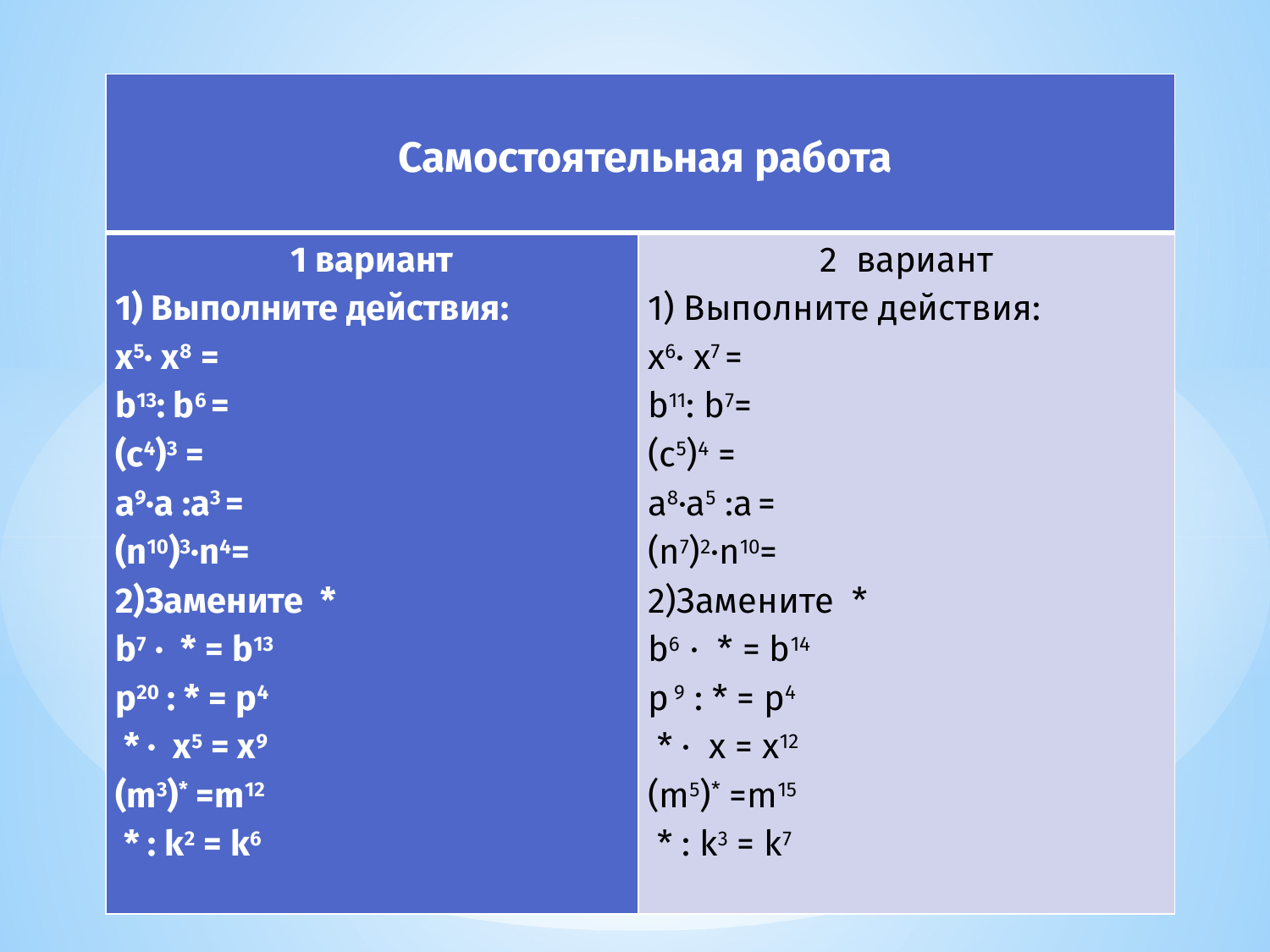

| Самостоятельная работа |  |
| --- | --- |
| 1 вариант 1) Выполните действия: x5∙ x8 = b13: b6 = (c4)3 = a9∙a :a3 = (n10)3∙n4= 2)Замените \* b7 ∙ \* = b13 p20 : \* = p4 \* ∙ x5 = x9 (m3)\* =m12 \* : k2 = k6 | 2 вариант 1) Выполните действия: x6∙ x7 = b11: b7= (c5)4 = a8∙a5 :a = (n7)2∙n10= 2)Замените \* b6 ∙ \* = b14 p 9 : \* = p4 \* ∙ x = x12 (m5)\* =m15 \* : k3 = k7 |